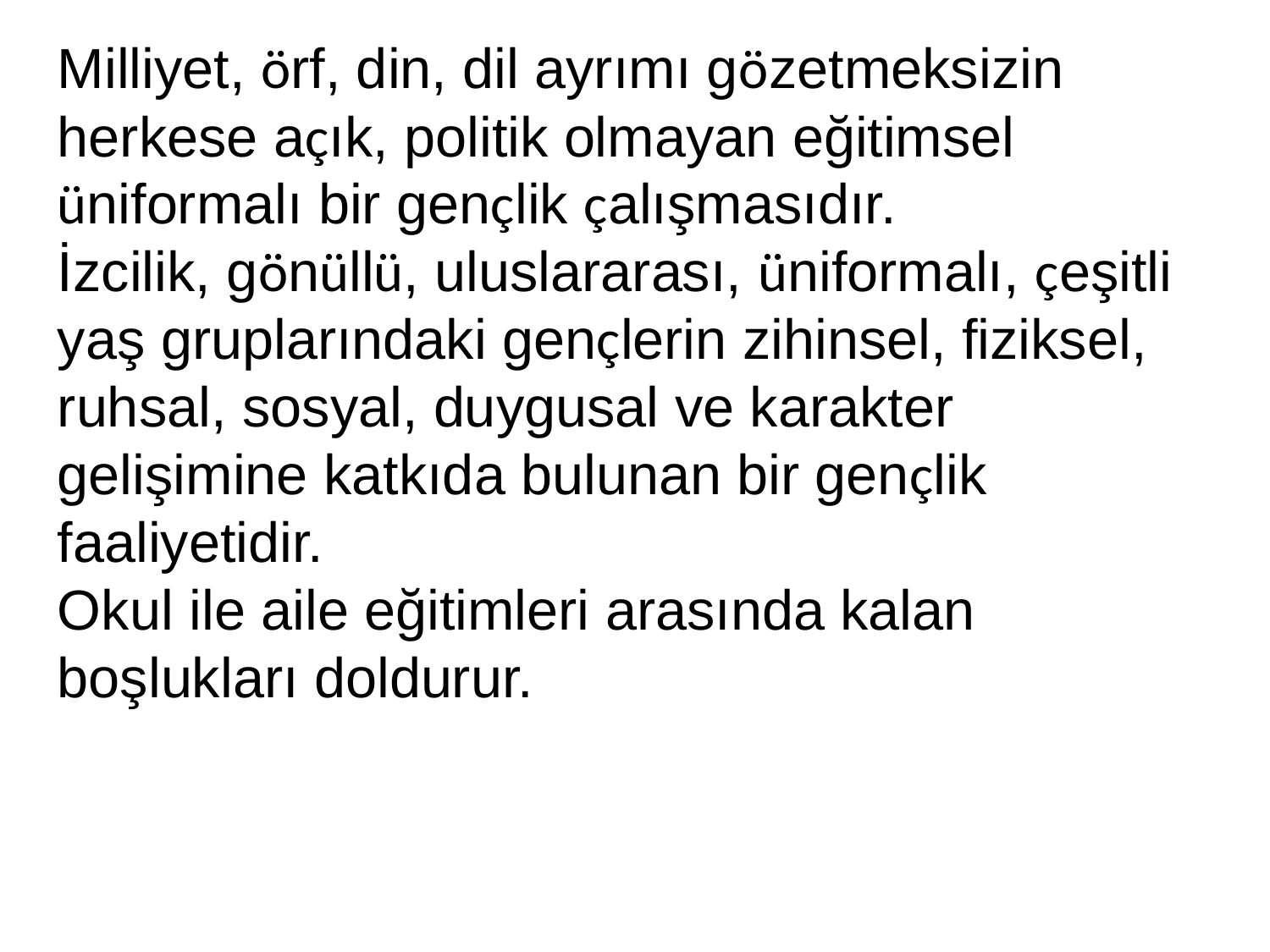

Milliyet, örf, din, dil ayrımı gözetmeksizin herkese açık, politik olmayan eğitimsel üniformalı bir gençlik çalışmasıdır.
İzcilik, gönüllü, uluslararası, üniformalı, çeşitli yaş gruplarındaki gençlerin zihinsel, fiziksel, ruhsal, sosyal, duygusal ve karakter gelişimine katkıda bulunan bir gençlik faaliyetidir.
Okul ile aile eğitimleri arasında kalan boşlukları doldurur.